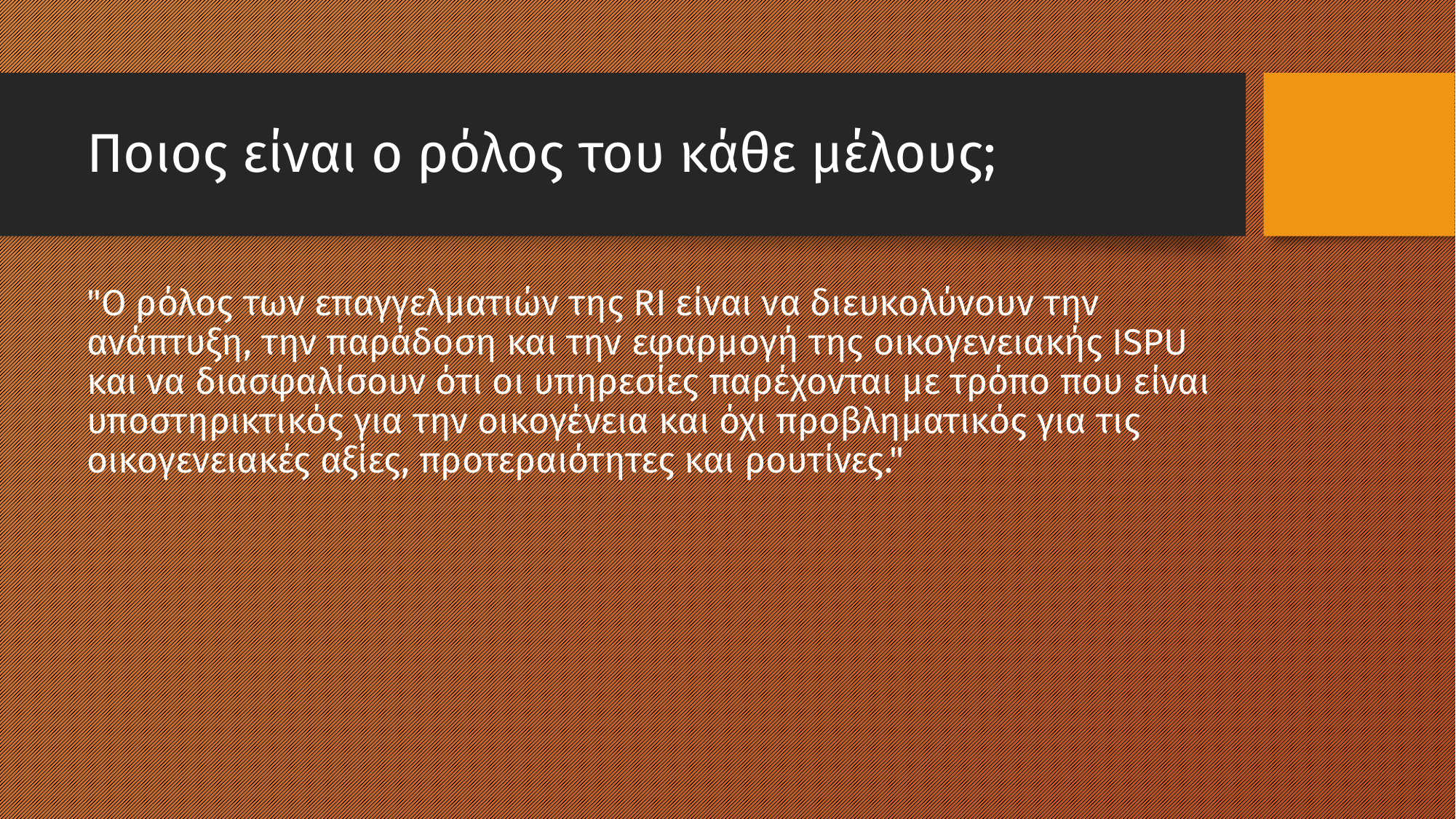

# Ποιος είναι ο ρόλος του κάθε μέλους;
"Ο ρόλος των επαγγελματιών της RI είναι να διευκολύνουν την ανάπτυξη, την παράδοση και την εφαρμογή της οικογενειακής ISPU και να διασφαλίσουν ότι οι υπηρεσίες παρέχονται με τρόπο που είναι υποστηρικτικός για την οικογένεια και όχι προβληματικός για τις οικογενειακές αξίες, προτεραιότητες και ρουτίνες."